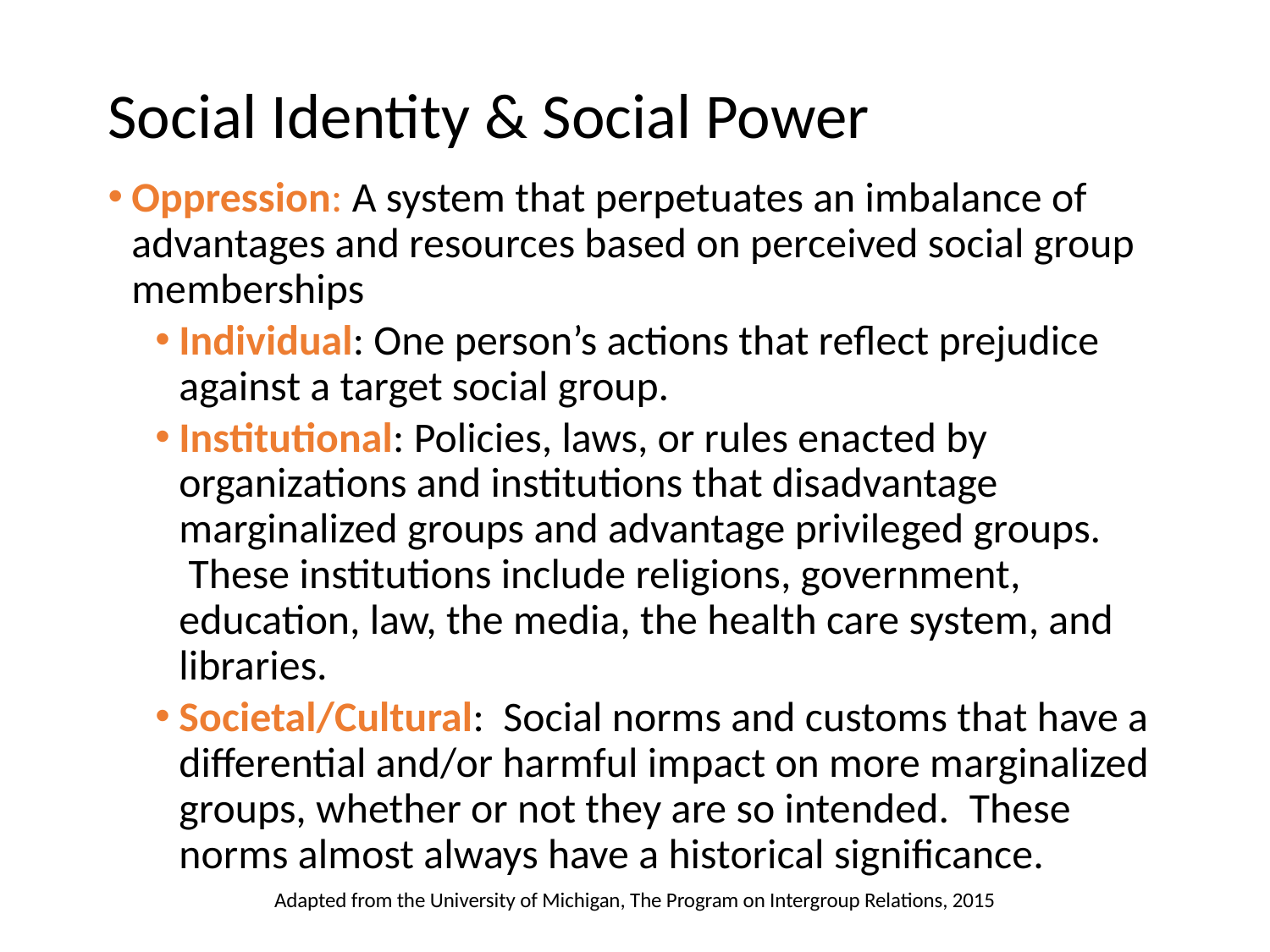

# Social Identity & Social Power
Oppression: A system that perpetuates an imbalance of advantages and resources based on perceived social group memberships
Individual: One person’s actions that reflect prejudice against a target social group.
Institutional: Policies, laws, or rules enacted by organizations and institutions that disadvantage marginalized groups and advantage privileged groups.  These institutions include religions, government, education, law, the media, the health care system, and libraries.
Societal/Cultural:  Social norms and customs that have a differential and/or harmful impact on more marginalized groups, whether or not they are so intended.  These norms almost always have a historical significance.
Adapted from the University of Michigan, The Program on Intergroup Relations, 2015